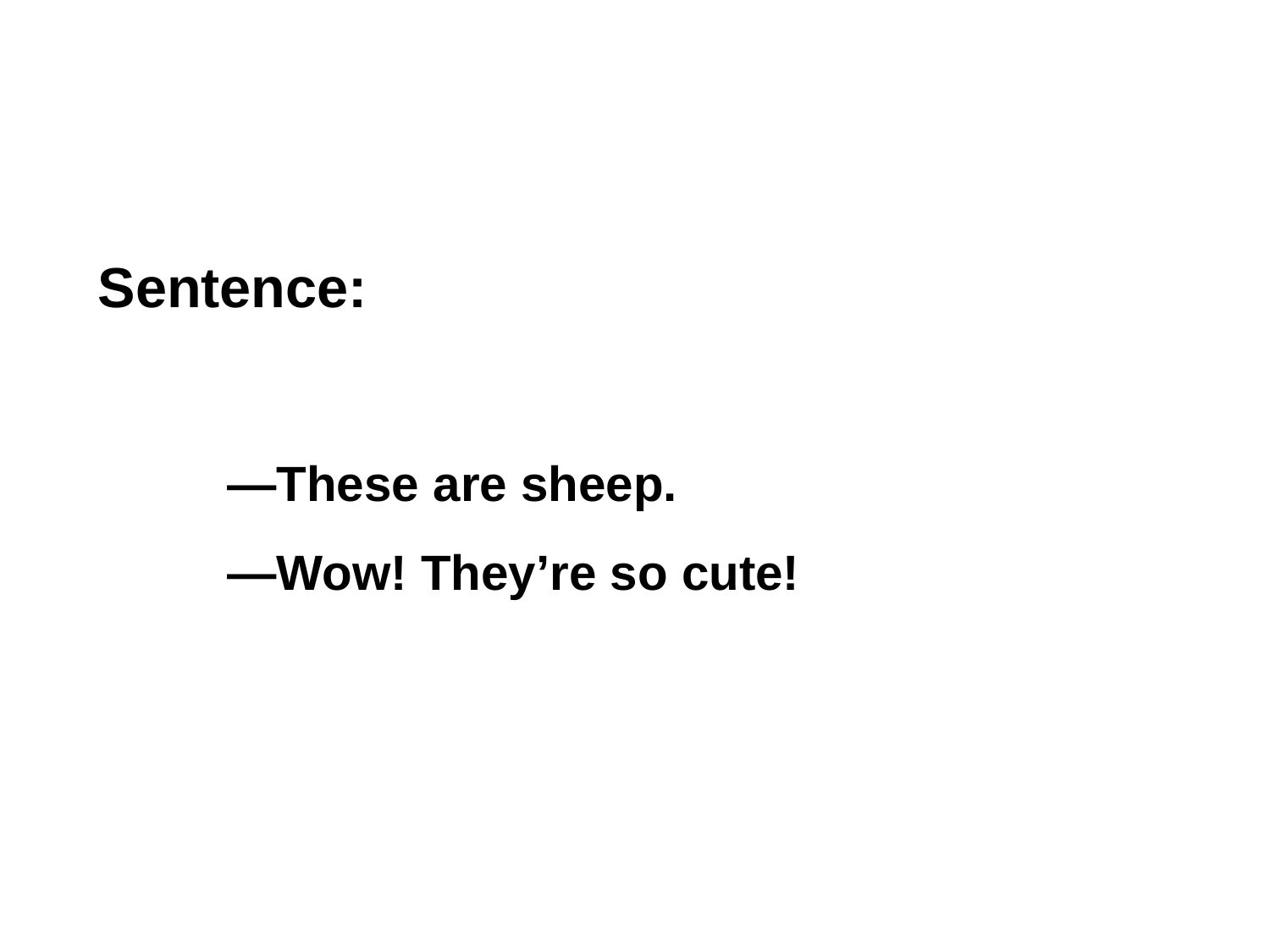

Sentence:
—These are sheep.
—Wow! They’re so cute!